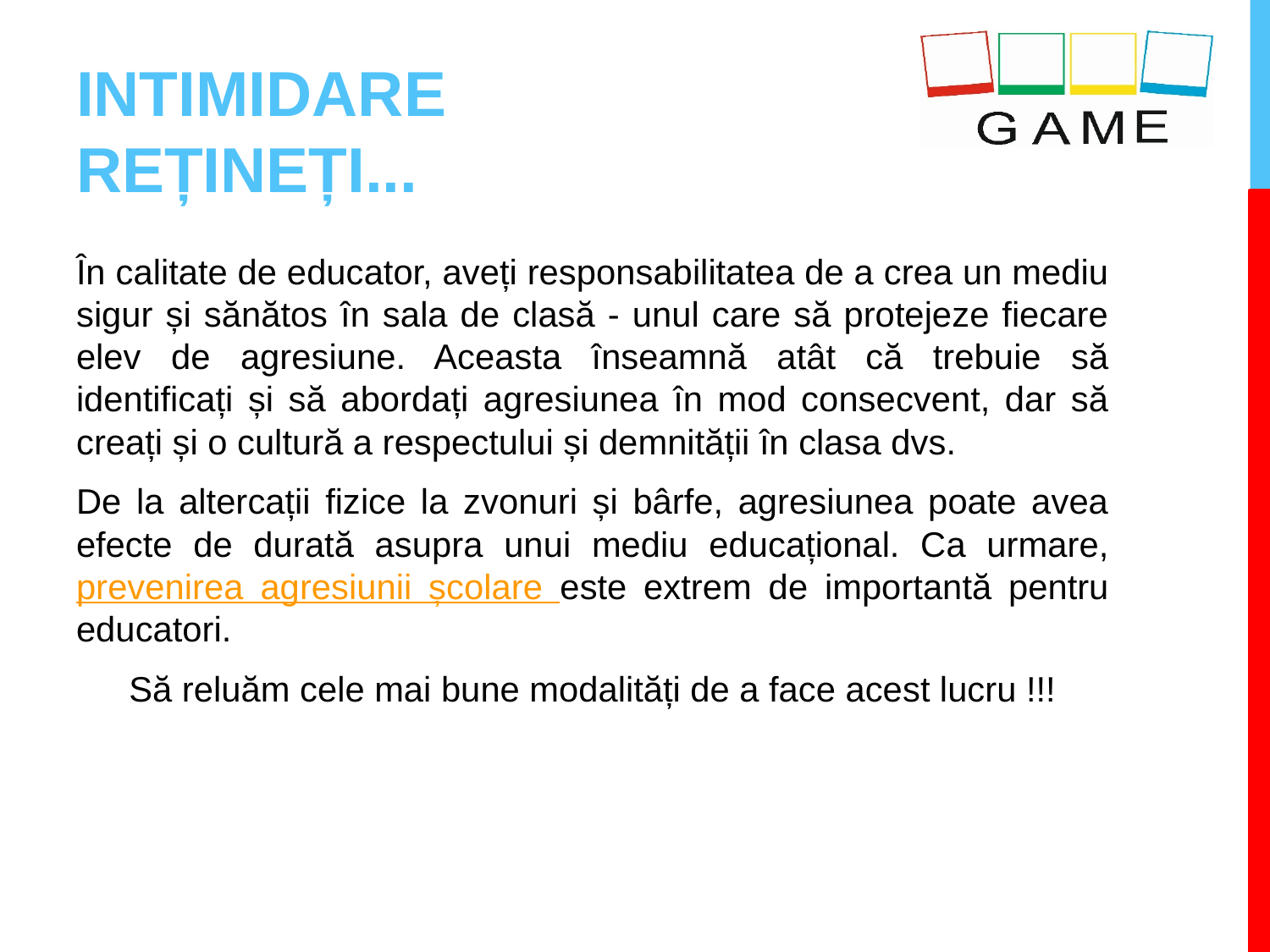

# INTIMIDARE REȚINEȚI...
În calitate de educator, aveți responsabilitatea de a crea un mediu sigur și sănătos în sala de clasă - unul care să protejeze fiecare elev de agresiune. Aceasta înseamnă atât că trebuie să identificați și să abordați agresiunea în mod consecvent, dar să creați și o cultură a respectului și demnității în clasa dvs.
De la altercații fizice la zvonuri și bârfe, agresiunea poate avea efecte de durată asupra unui mediu educațional. Ca urmare, prevenirea agresiunii școlare este extrem de importantă pentru educatori.
Să reluăm cele mai bune modalități de a face acest lucru !!!